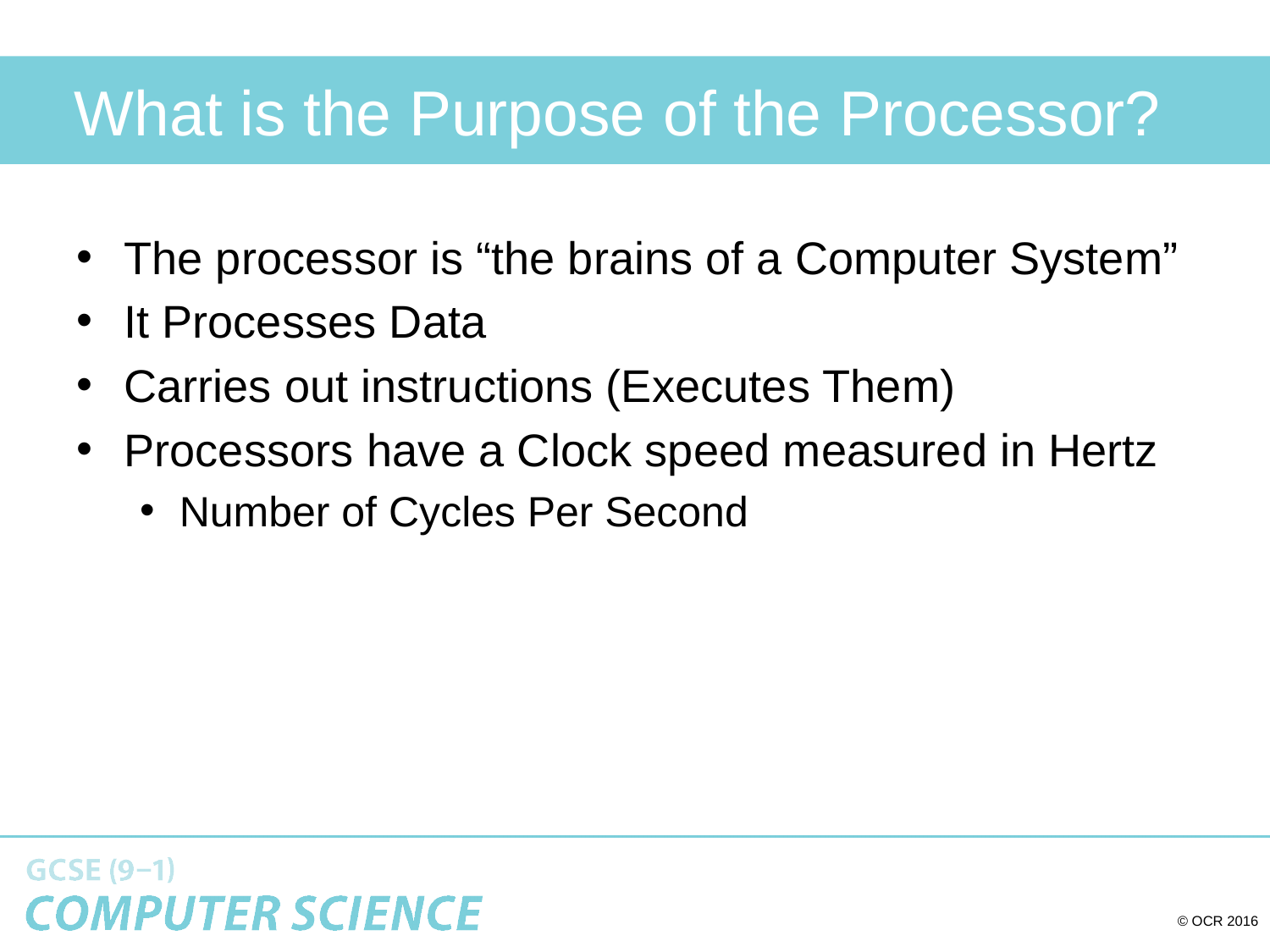

# What is the Purpose of the Processor?
The processor is “the brains of a Computer System”
It Processes Data
Carries out instructions (Executes Them)
Processors have a Clock speed measured in Hertz
Number of Cycles Per Second